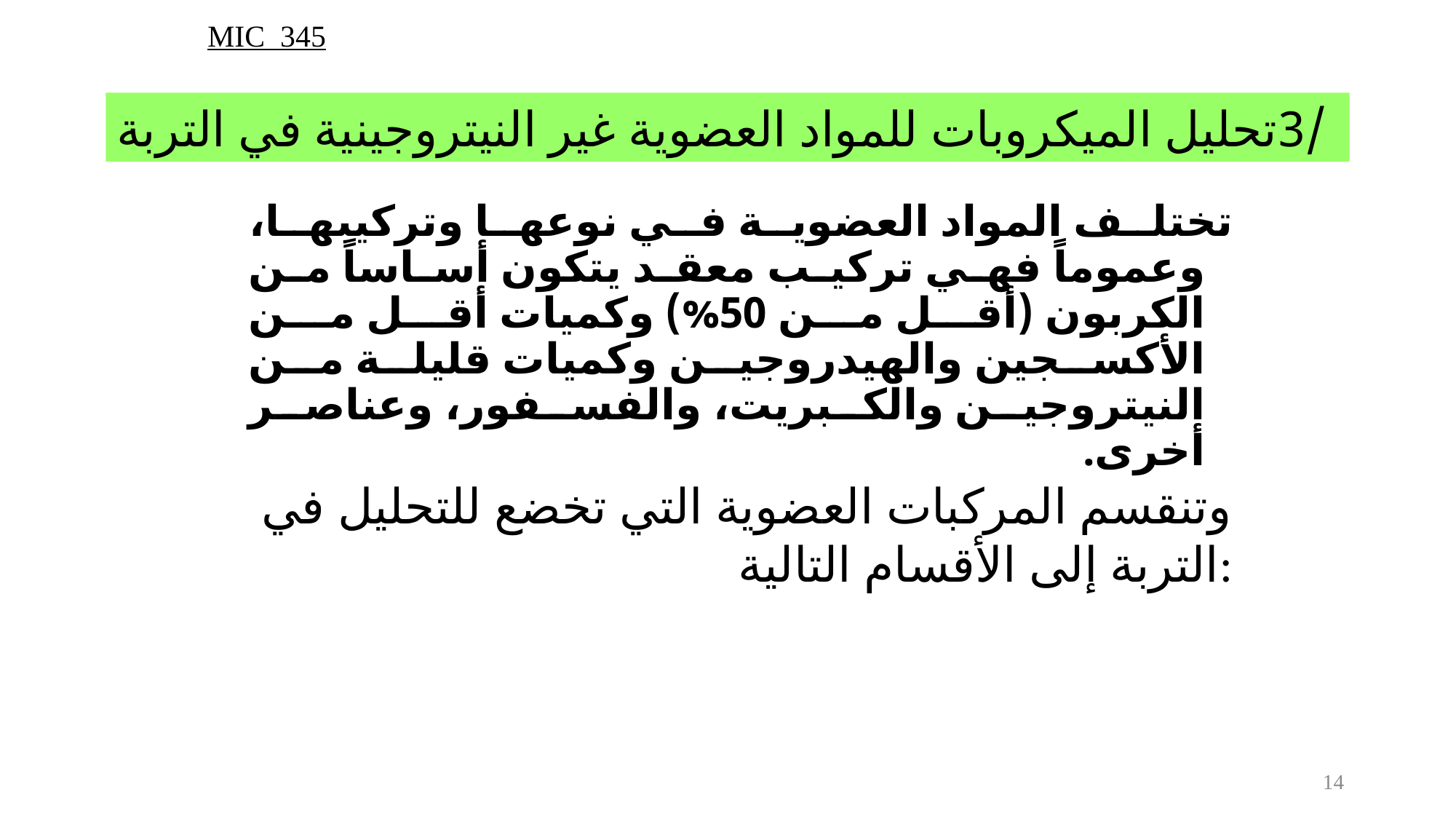

MIC  345
 /3تحليل الميكروبات للمواد العضوية غير النيتروجينية في التربة
تختلف المواد العضوية في نوعها وتركيبها، وعموماً فهي تركيب معقد يتكون أساساً من الكربون (أقل من 50%) وكميات أقل من الأكسجين والهيدروجين وكميات قليلة من النيتروجين والكبريت، والفسفور، وعناصر أخرى.
وتنقسم المركبات العضوية التي تخضع للتحليل في التربة إلى الأقسام التالية:
14